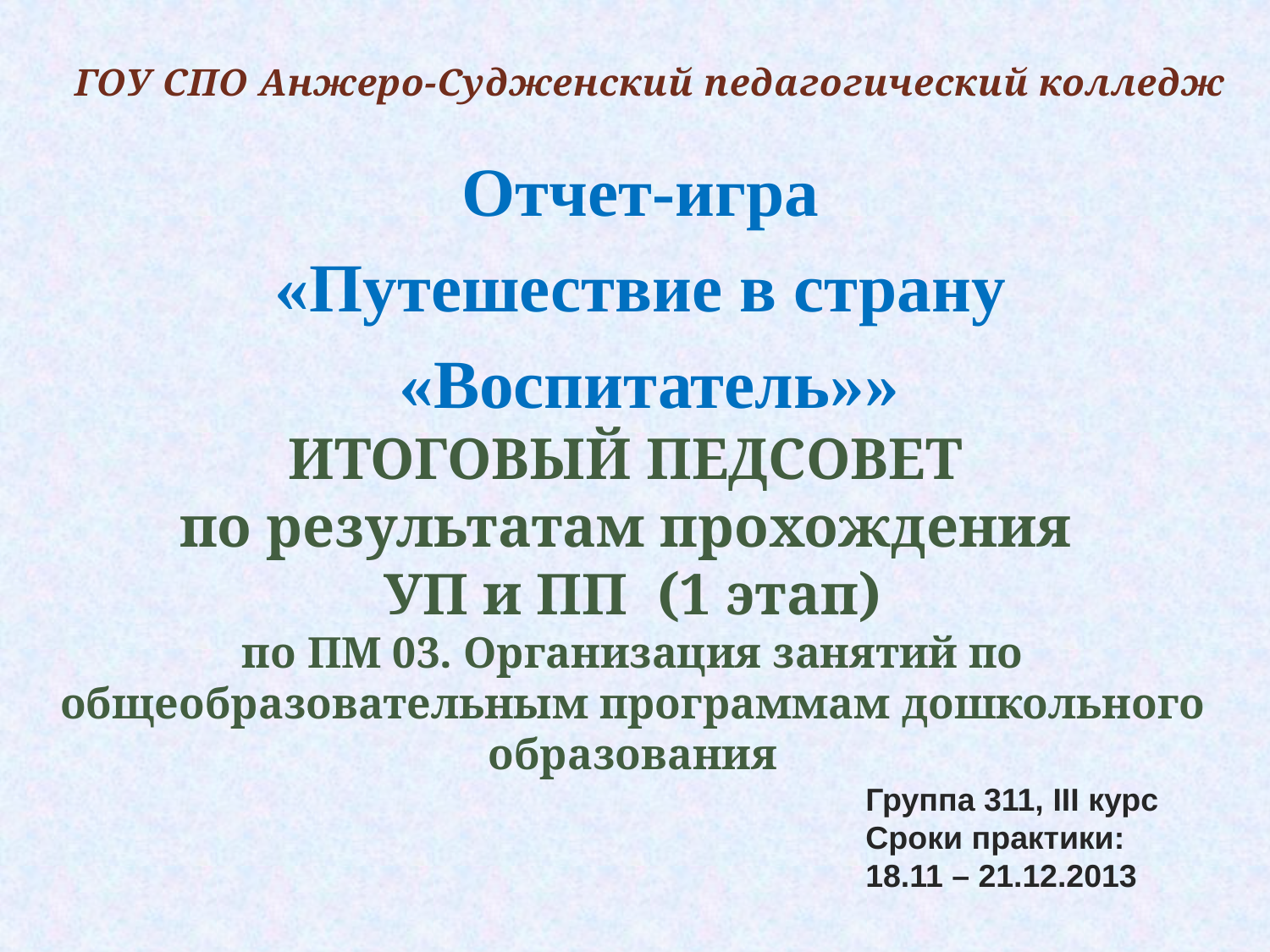

ГОУ СПО Анжеро-Судженский педагогический колледж

Отчет-игра
«Путешествие в страну
«Воспитатель»»

ИТОГОВЫЙ ПЕДСОВЕТ
по результатам прохождения
УП и ПП  (1 этап)
по ПМ 03. Организация занятий по общеобразовательным программам дошкольного образования
Группа 311, III курс
Сроки практики:
18.11 – 21.12.2013